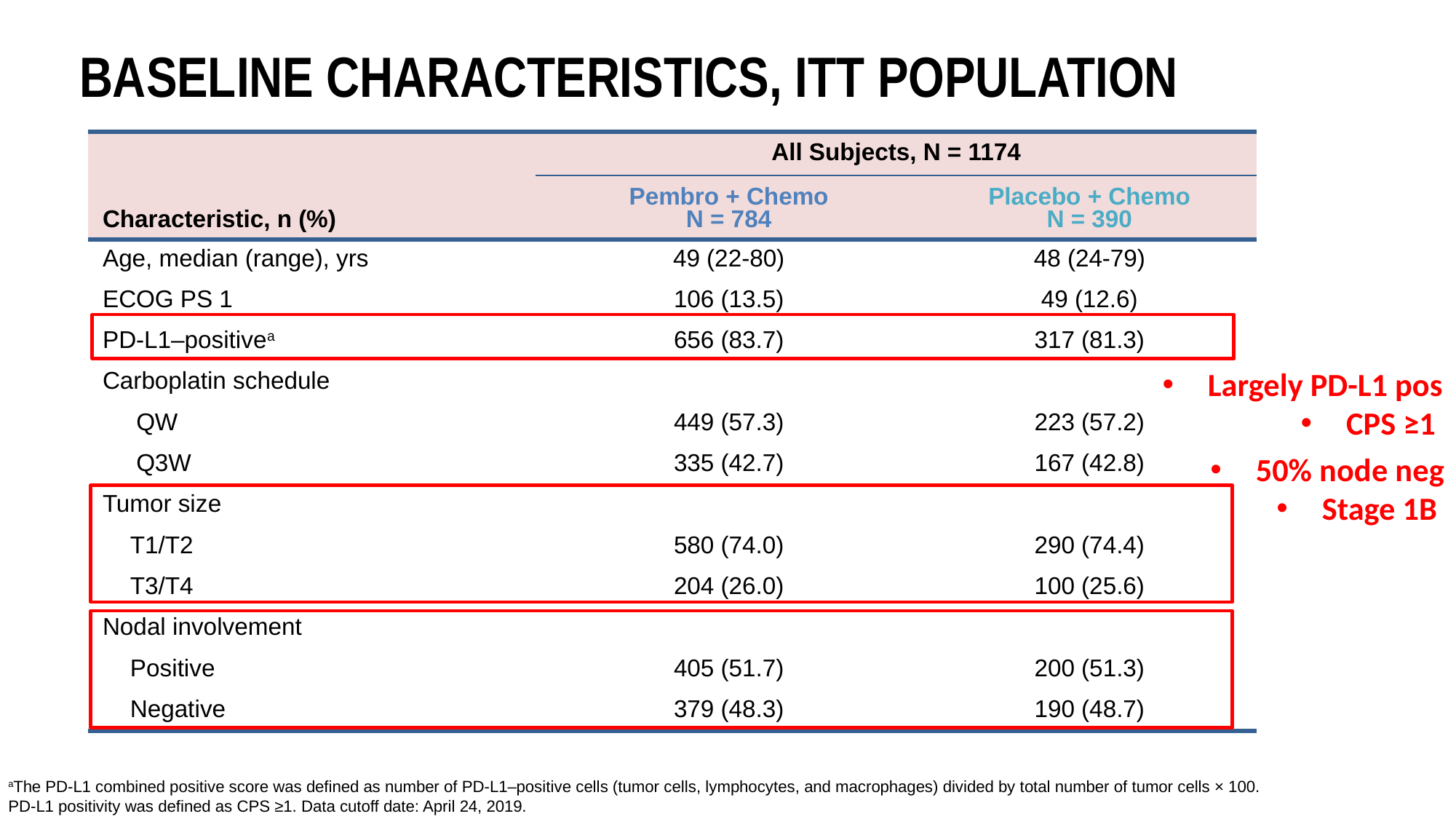

# Baseline Characteristics, ITT Population
|  | All Subjects, N = 1174 |  |
| --- | --- | --- |
| Characteristic, n (%) | Pembro + Chemo N = 784 | Placebo + Chemo N = 390 |
| Age, median (range), yrs | 49 (22-80) | 48 (24-79) |
| ECOG PS 1 | 106 (13.5) | 49 (12.6) |
| PD-L1–positivea | 656 (83.7) | 317 (81.3) |
| Carboplatin schedule |  |  |
| QW | 449 (57.3) | 223 (57.2) |
| Q3W | 335 (42.7) | 167 (42.8) |
| Tumor size |  |  |
| T1/T2 | 580 (74.0) | 290 (74.4) |
| T3/T4 | 204 (26.0) | 100 (25.6) |
| Nodal involvement |  |  |
| Positive | 405 (51.7) | 200 (51.3) |
| Negative | 379 (48.3) | 190 (48.7) |

Largely PD-L1 pos
CPS ≥1
50% node neg
Stage 1B

aThe PD-L1 combined positive score was defined as number of PD-L1–positive cells (tumor cells, lymphocytes, and macrophages) divided by total number of tumor cells × 100.
PD-L1 positivity was defined as CPS ≥1. Data cutoff date: April 24, 2019.